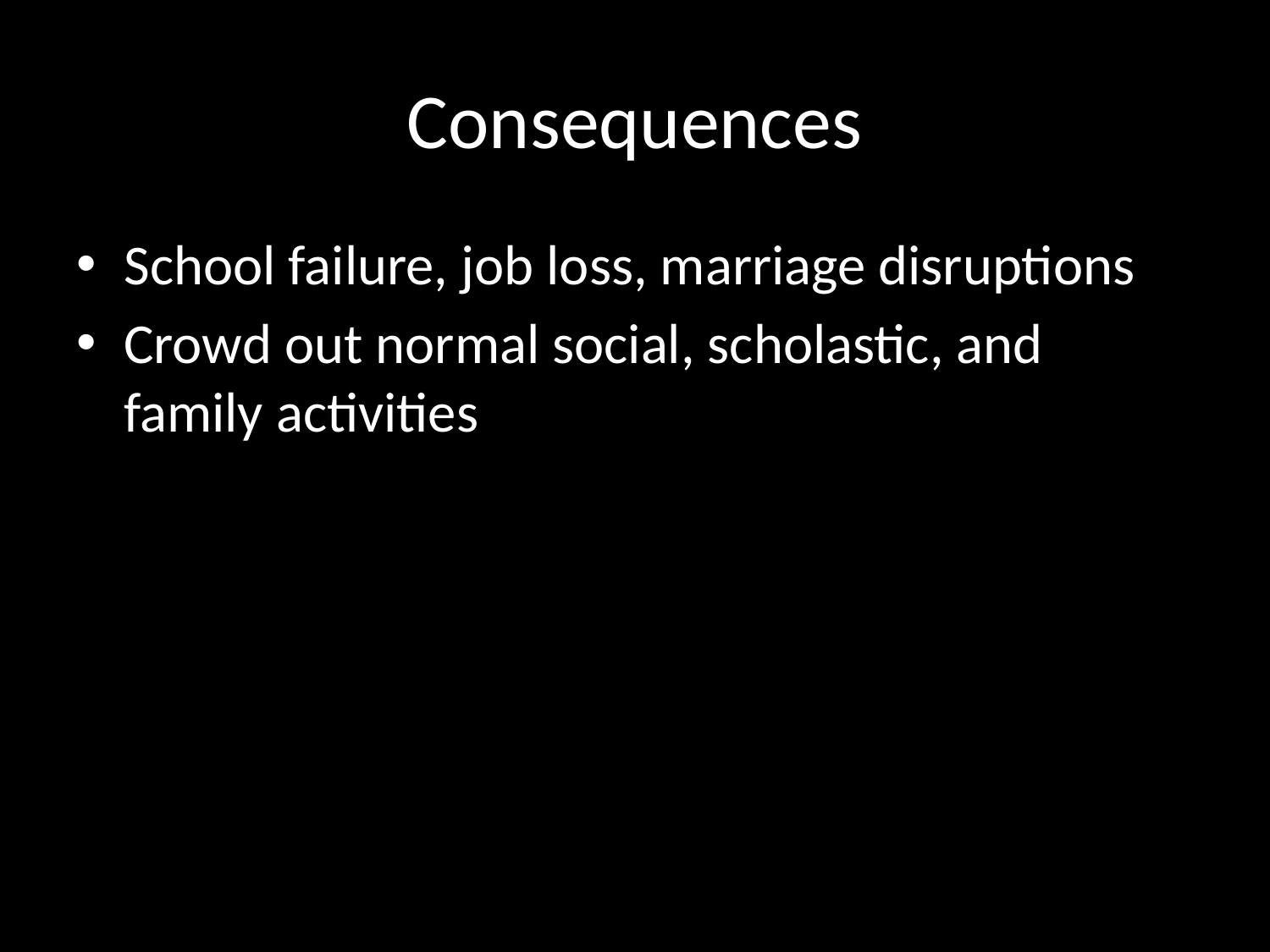

# Consequences
School failure, job loss, marriage disruptions
Crowd out normal social, scholastic, and family activities